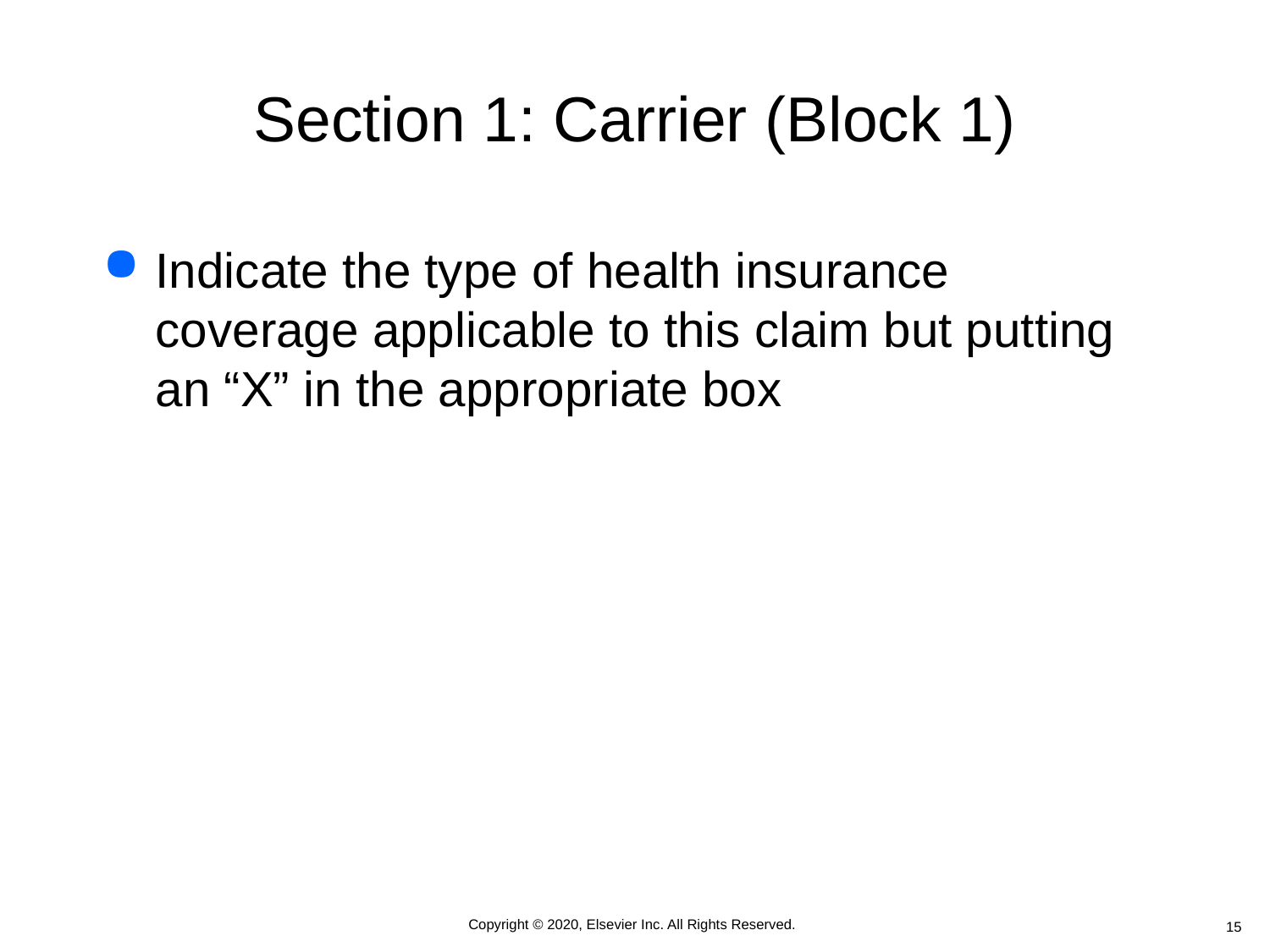

# Section 1: Carrier (Block 1)
Indicate the type of health insurance coverage applicable to this claim but putting an “X” in the appropriate box